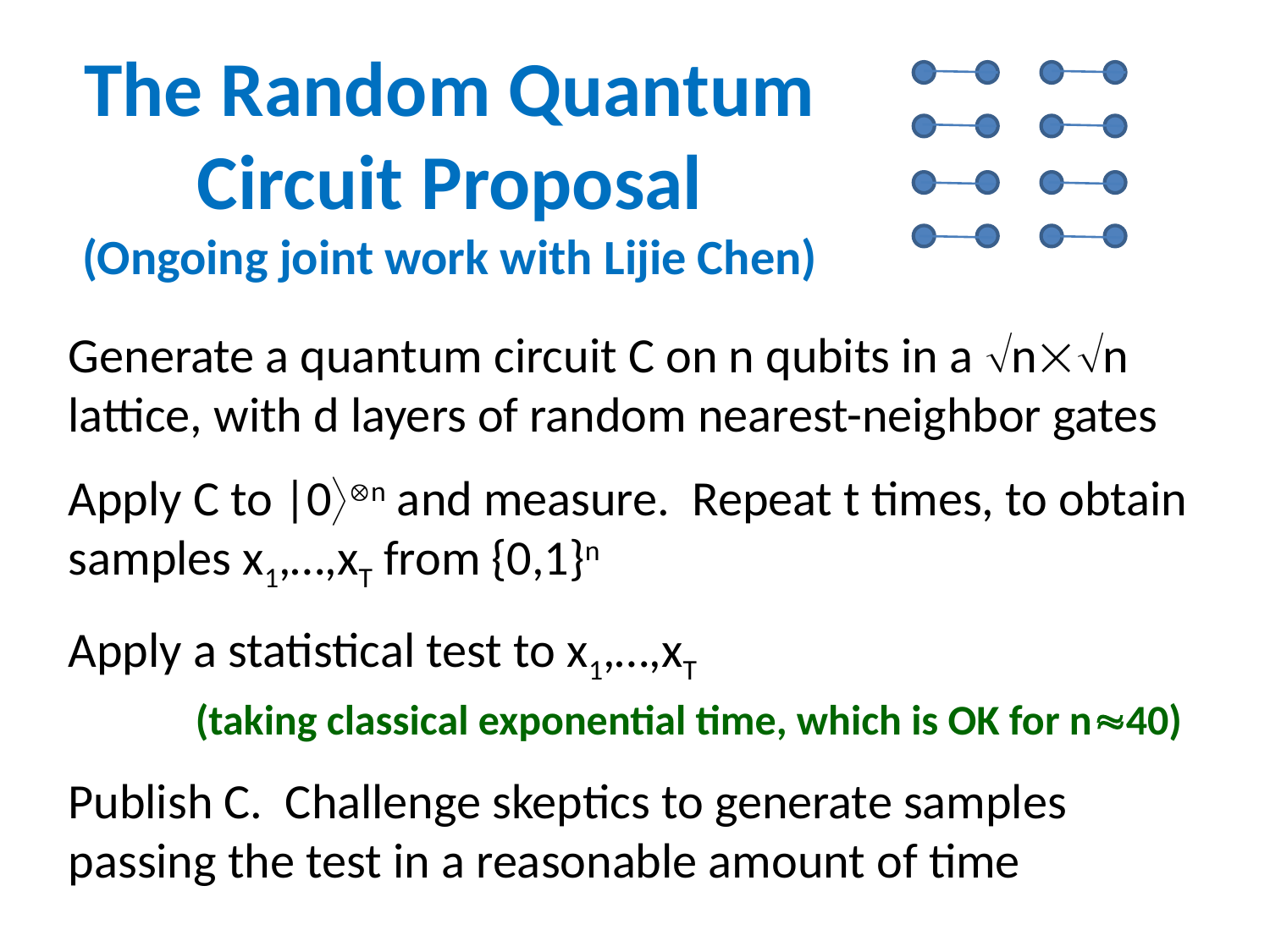

The Random Quantum Circuit Proposal
(Ongoing joint work with Lijie Chen)

Generate a quantum circuit C on n qubits in a √n×√n lattice, with d layers of random nearest-neighbor gates
Apply C to |0〉⊗n and measure.  Repeat t times, to obtain samples x1,…,xT from {0,1}n
Apply a statistical test to x1,…,xT
	(taking classical exponential time, which is OK for n≈40)
Publish C.  Challenge skeptics to generate samples passing the test in a reasonable amount of time